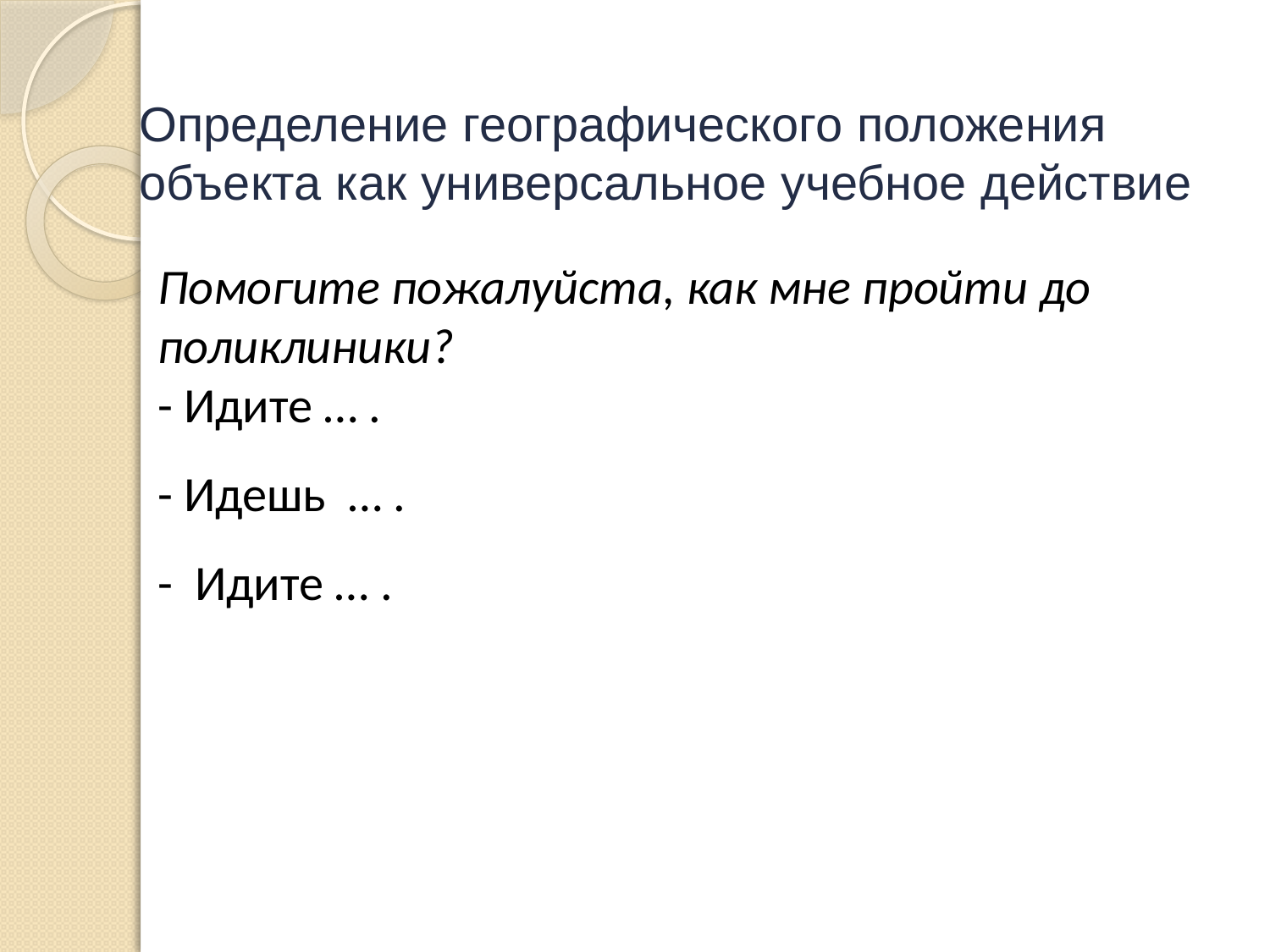

# Определение географического положения объекта как универсальное учебное действие
Помогите пожалуйста, как мне пройти до поликлиники?
- Идите … .

- Идешь  … .

-  Идите … .